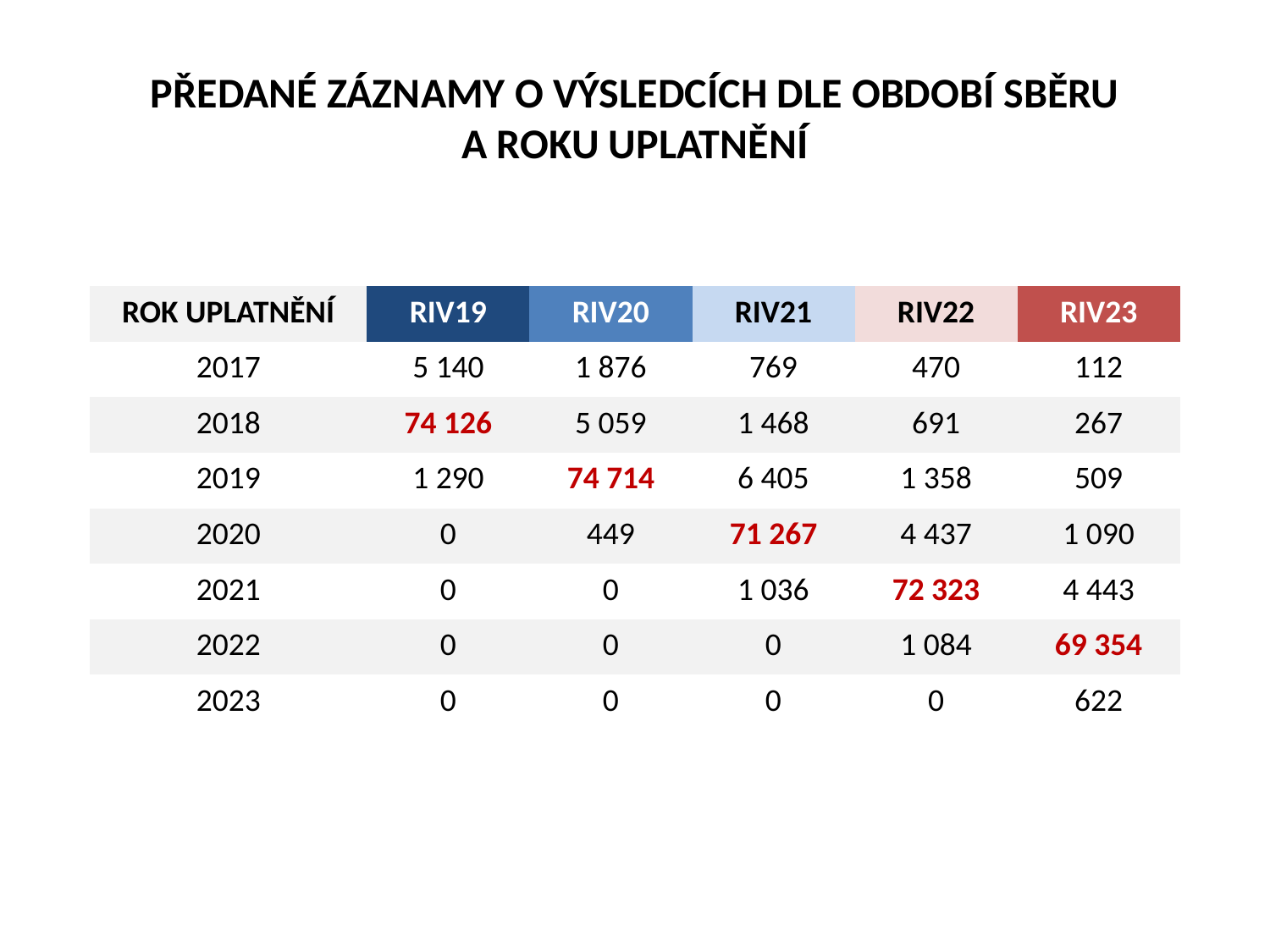

PŘEDANÉ ZÁZNAMY O VÝSLEDCÍCH DLE OBDOBÍ SBĚRU
A ROKU UPLATNĚNÍ
| ROK UPLATNĚNÍ | RIV19 | RIV20 | RIV21 | RIV22 | RIV23 |
| --- | --- | --- | --- | --- | --- |
| 2017 | 5 140 | 1 876 | 769 | 470 | 112 |
| 2018 | 74 126 | 5 059 | 1 468 | 691 | 267 |
| 2019 | 1 290 | 74 714 | 6 405 | 1 358 | 509 |
| 2020 | 0 | 449 | 71 267 | 4 437 | 1 090 |
| 2021 | 0 | 0 | 1 036 | 72 323 | 4 443 |
| 2022 | 0 | 0 | 0 | 1 084 | 69 354 |
| 2023 | 0 | 0 | 0 | 0 | 622 |